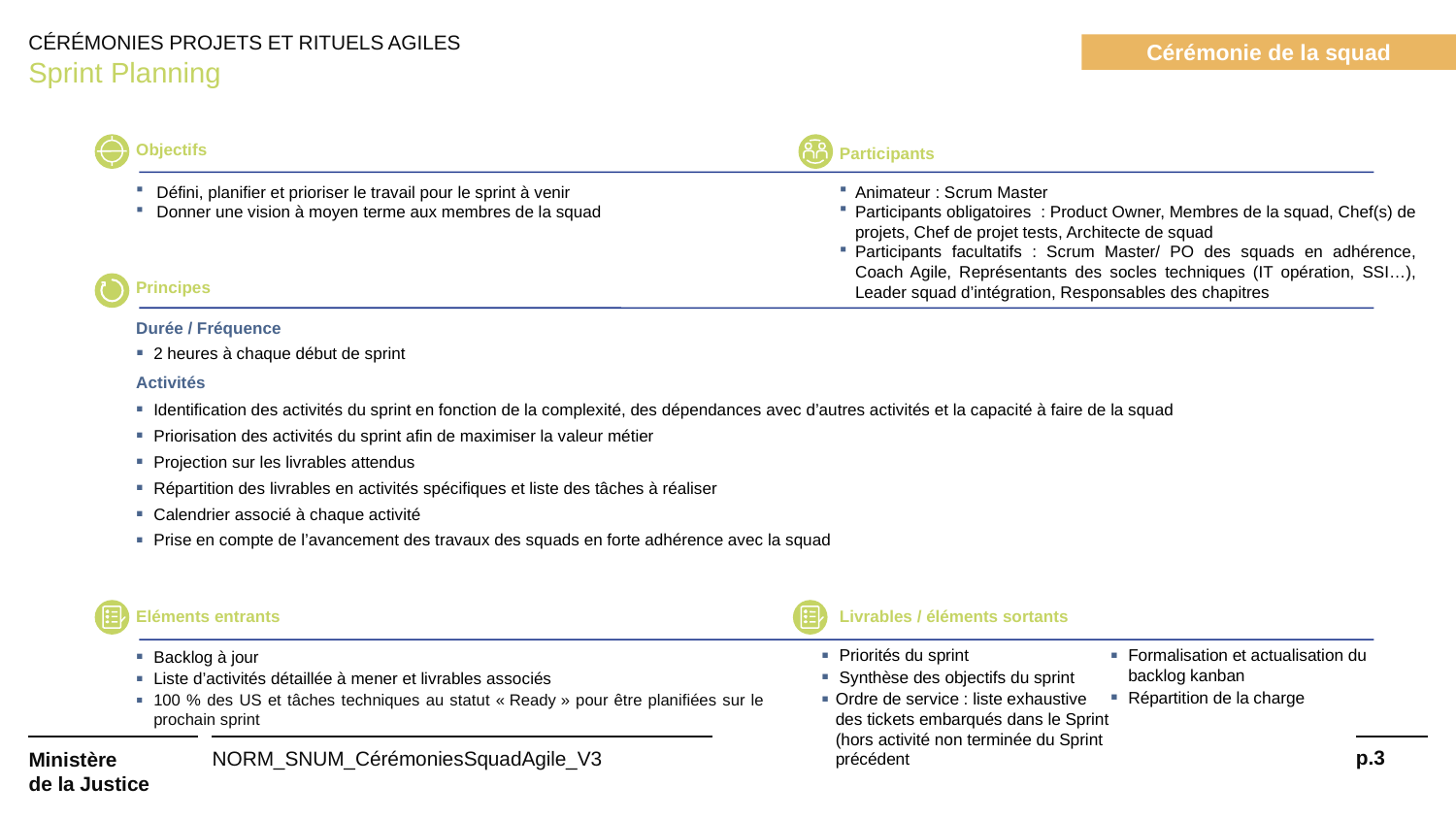

CÉRÉMONIES PROJETS ET RITUELS AGILES
Sprint Planning
Cérémonie de la squad

Objectifs
Participants

Animateur : Scrum Master
Participants obligatoires  : Product Owner, Membres de la squad, Chef(s) de projets, Chef de projet tests, Architecte de squad
Participants facultatifs : Scrum Master/ PO des squads en adhérence, Coach Agile, Représentants des socles techniques (IT opération, SSI…), Leader squad d’intégration, Responsables des chapitres
Défini, planifier et prioriser le travail pour le sprint à venir
Donner une vision à moyen terme aux membres de la squad

Principes

Durée / Fréquence
2 heures à chaque début de sprint
Activités
Identification des activités du sprint en fonction de la complexité, des dépendances avec d’autres activités et la capacité à faire de la squad
Priorisation des activités du sprint afin de maximiser la valeur métier
Projection sur les livrables attendus
Répartition des livrables en activités spécifiques et liste des tâches à réaliser
Calendrier associé à chaque activité
Prise en compte de l’avancement des travaux des squads en forte adhérence avec la squad

Eléments entrants
Livrables / éléments sortants

Priorités du sprint
Synthèse des objectifs du sprint
Ordre de service : liste exhaustive des tickets embarqués dans le Sprint (hors activité non terminée du Sprint précédent

Formalisation et actualisation du backlog kanban
Répartition de la charge

Backlog à jour
Liste d’activités détaillée à mener et livrables associés
100 % des US et tâches techniques au statut « Ready » pour être planifiées sur le prochain sprint
NORM_SNUM_CérémoniesSquadAgile_V3
p.3